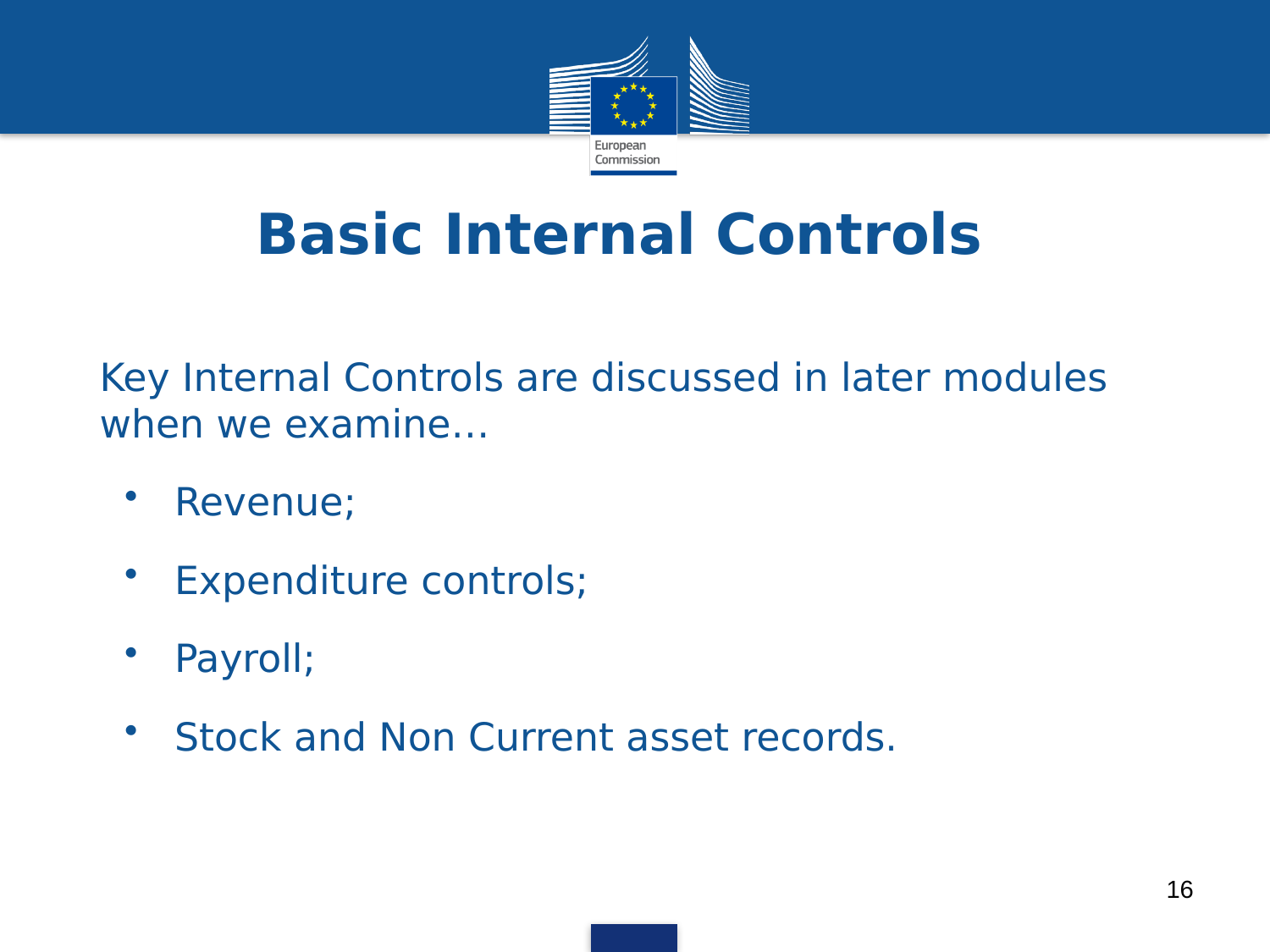

Basic Internal Controls
Key Internal Controls are discussed in later modules when we examine…
Revenue;
Expenditure controls;
Payroll;
Stock and Non Current asset records.

16